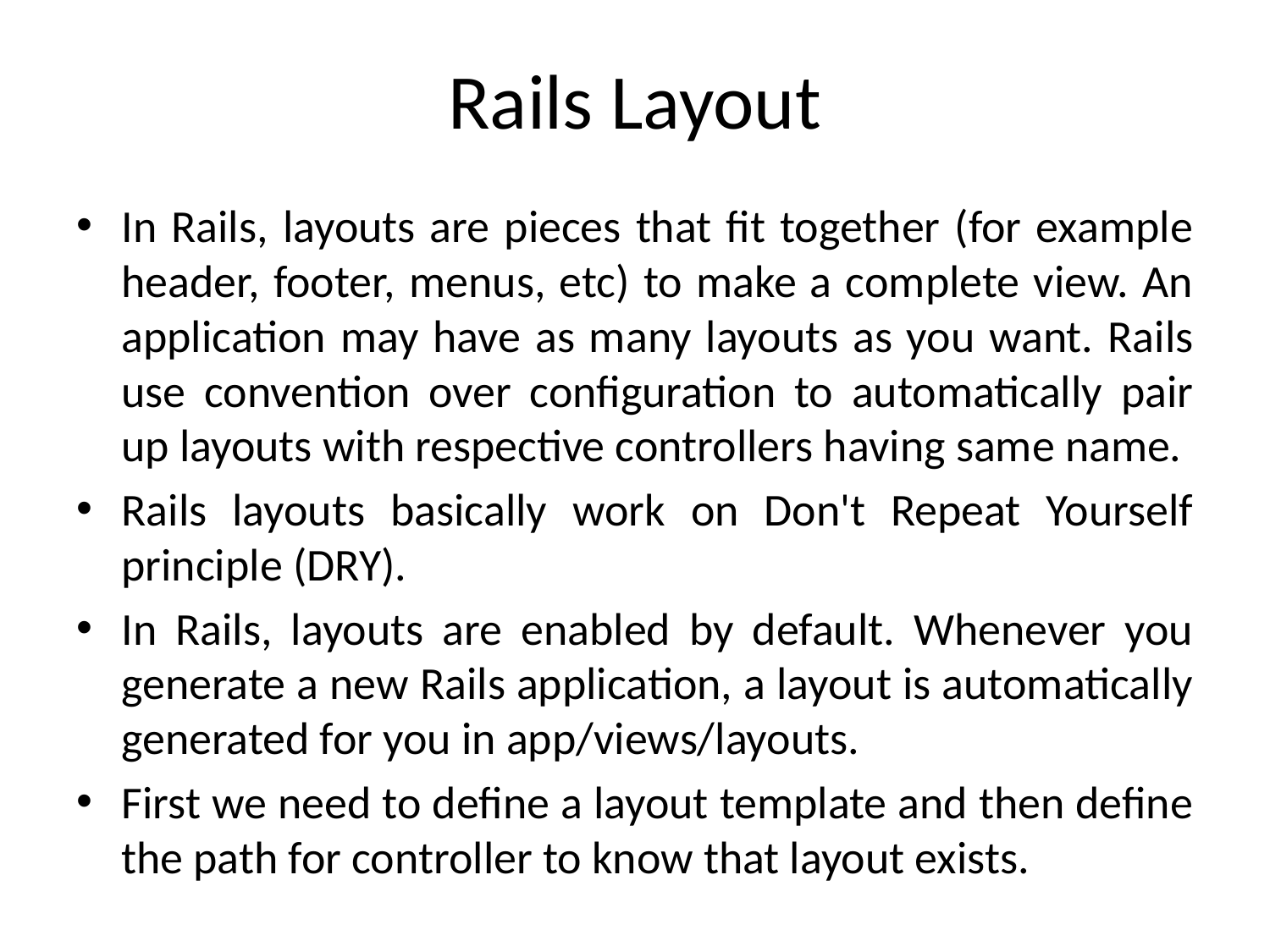

# Rails Layout
In Rails, layouts are pieces that fit together (for example header, footer, menus, etc) to make a complete view. An application may have as many layouts as you want. Rails use convention over configuration to automatically pair up layouts with respective controllers having same name.
Rails layouts basically work on Don't Repeat Yourself principle (DRY).
In Rails, layouts are enabled by default. Whenever you generate a new Rails application, a layout is automatically generated for you in app/views/layouts.
First we need to define a layout template and then define the path for controller to know that layout exists.